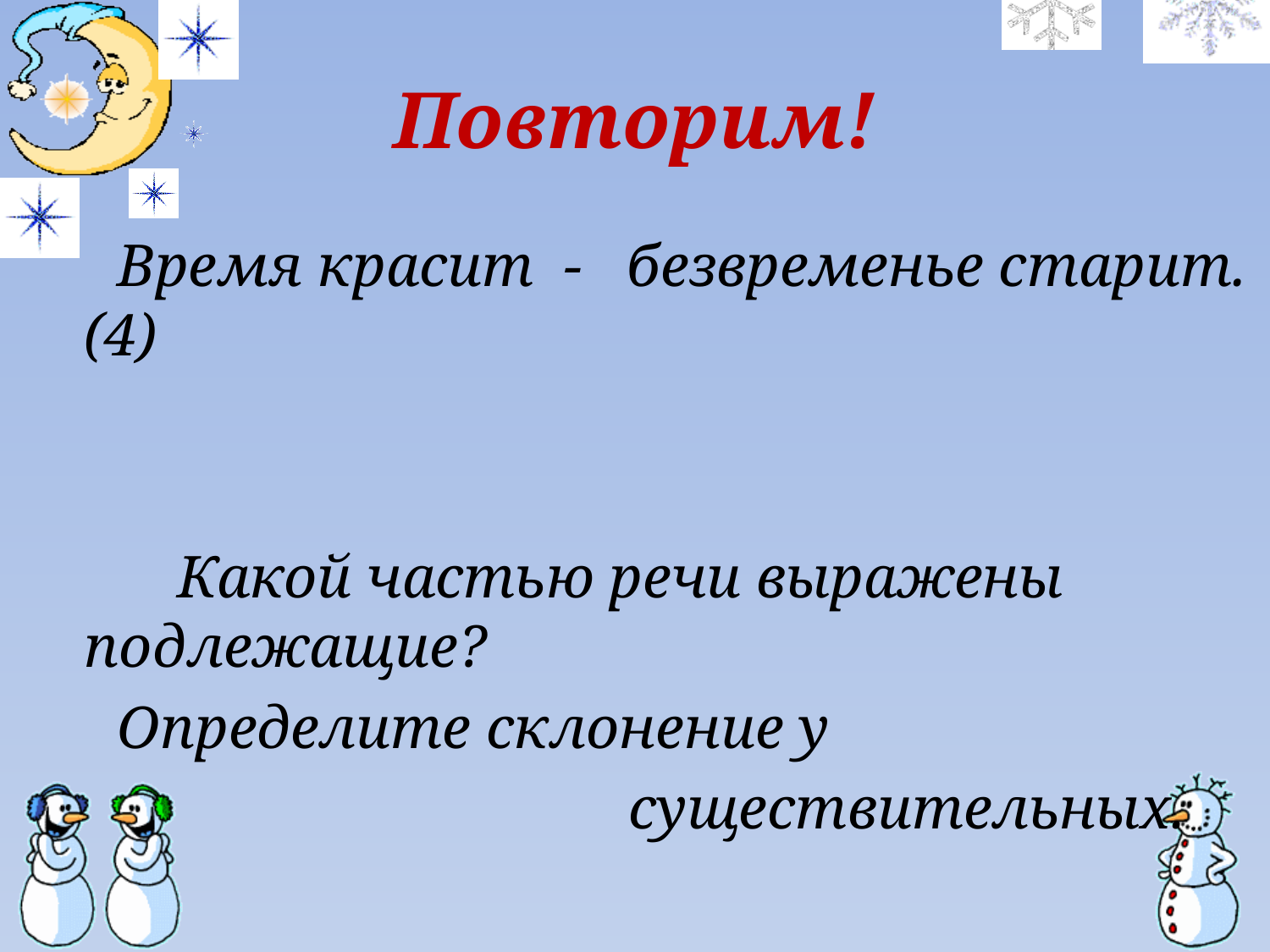

# Повторим!
     Время красит  -   безвременье старит.(4)

         Какой частью речи выражены подлежащие?
     Определите склонение у
                                       существительных.